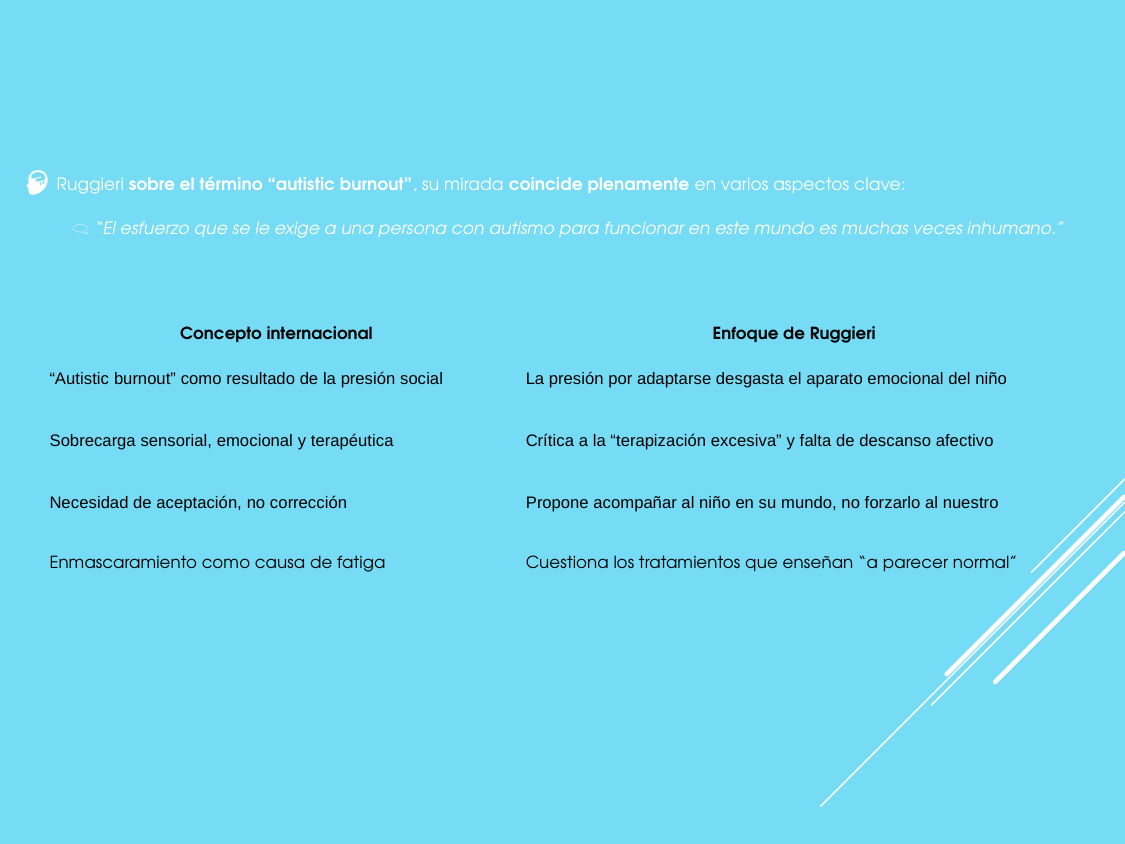

🧠 Ruggieri sobre el término “autistic burnout”, su mirada coincide plenamente en varios aspectos clave:
🗨️ “El esfuerzo que se le exige a una persona con autismo para funcionar en este mundo es muchas veces inhumano.”
| Concepto internacional | Enfoque de Ruggieri |
| --- | --- |
| “Autistic burnout” como resultado de la presión social | La presión por adaptarse desgasta el aparato emocional del niño |
| Sobrecarga sensorial, emocional y terapéutica | Crítica a la “terapización excesiva” y falta de descanso afectivo |
| Necesidad de aceptación, no corrección | Propone acompañar al niño en su mundo, no forzarlo al nuestro |
| Enmascaramiento como causa de fatiga | Cuestiona los tratamientos que enseñan “a parecer normal” |